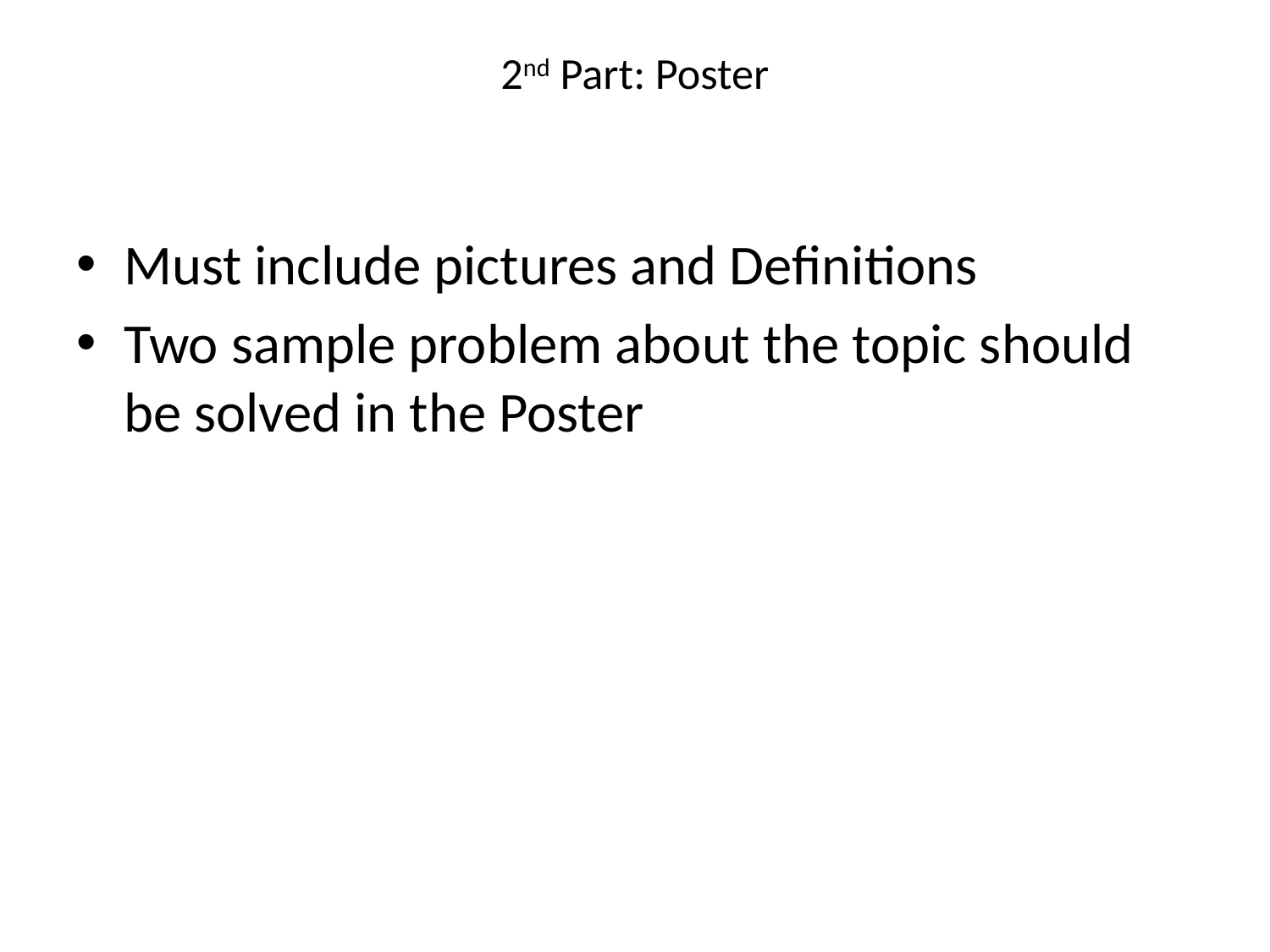

# 2nd Part: Poster
Must include pictures and Definitions
Two sample problem about the topic should be solved in the Poster